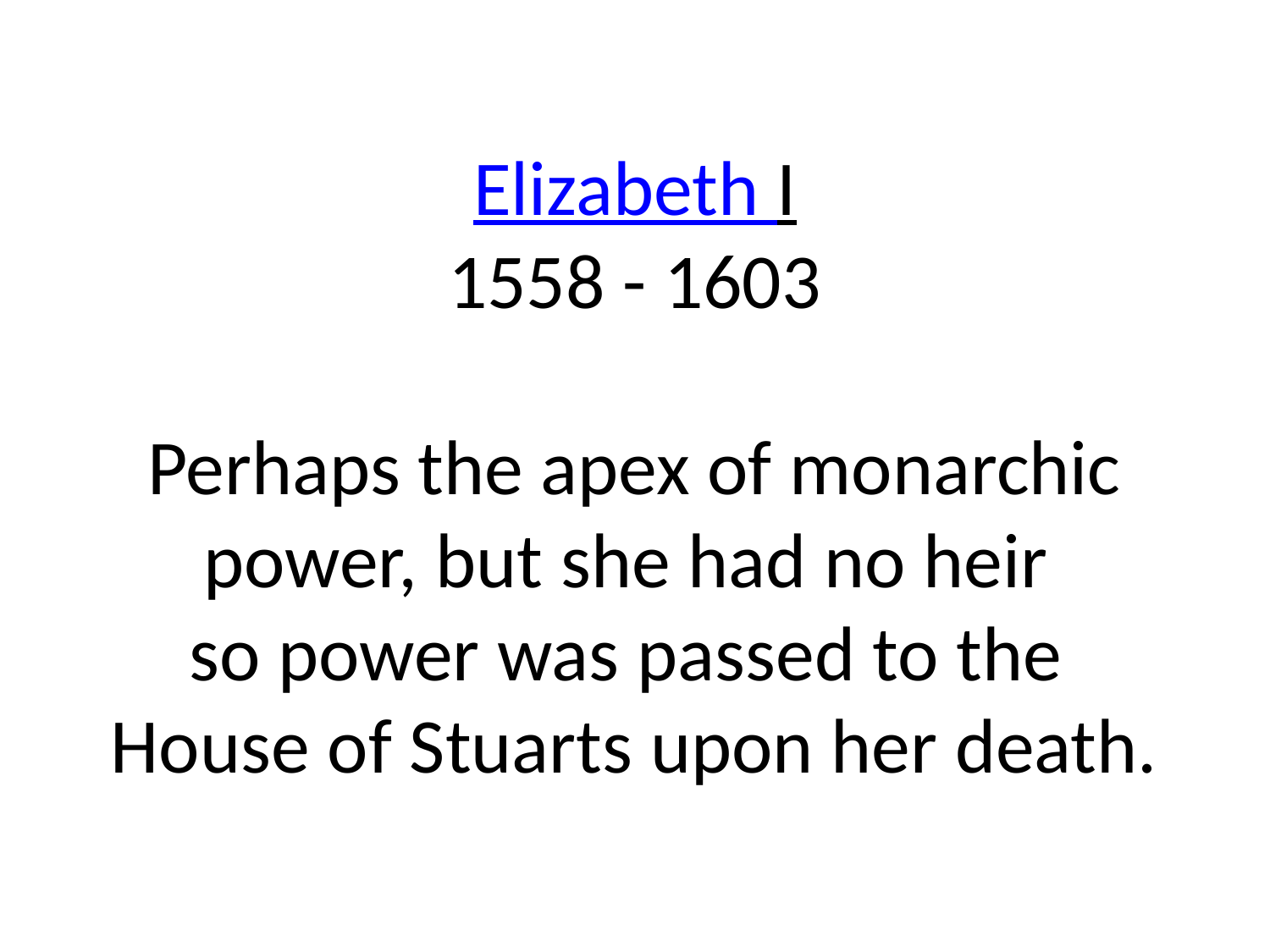

# Elizabeth I 1558 - 1603 Perhaps the apex of monarchic power, but she had no heir so power was passed to the House of Stuarts upon her death.